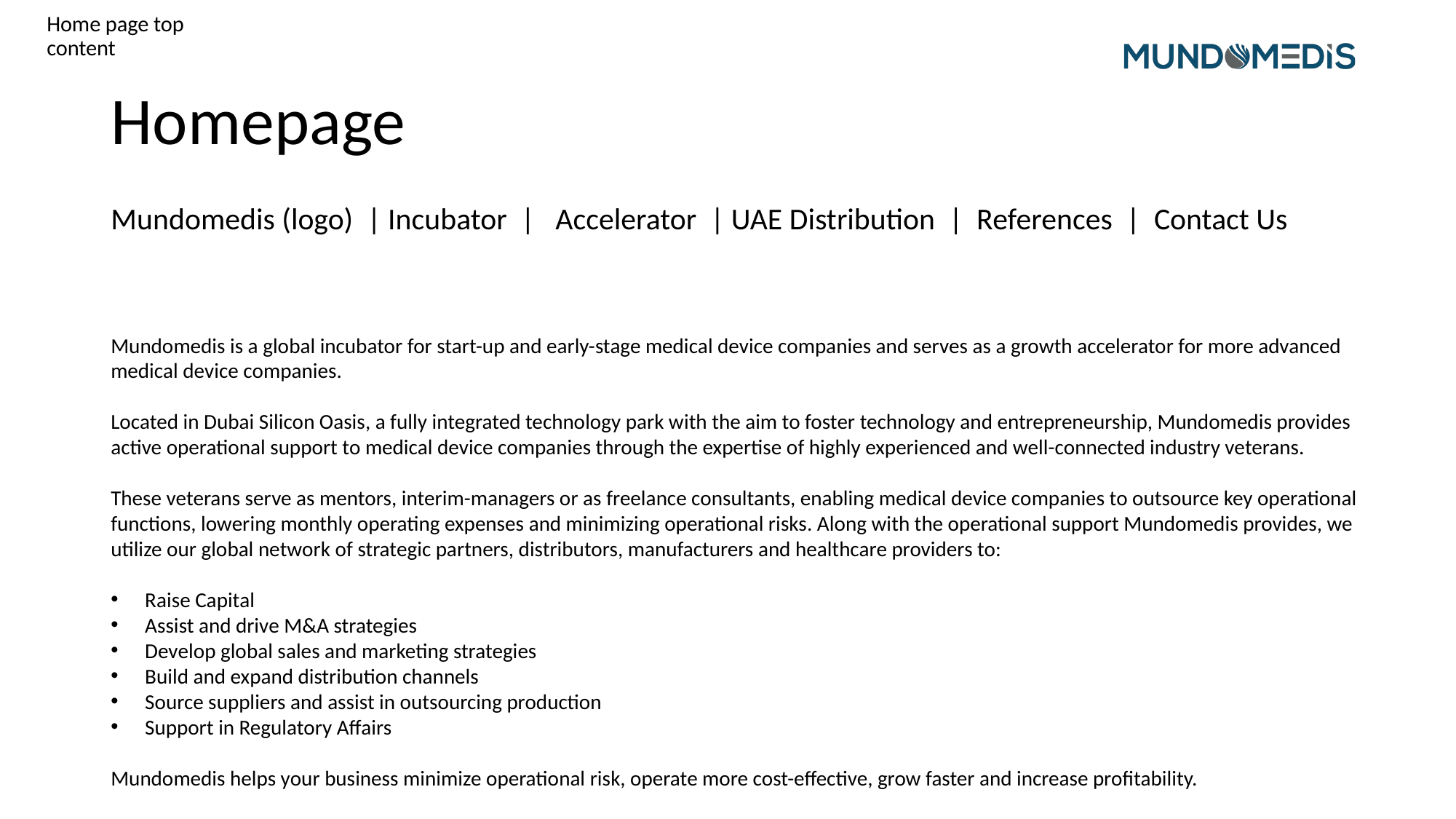

Home page top content
# Homepage
Mundomedis (logo)  | Incubator  |   Accelerator  | UAE Distribution  |  References  |  Contact Us
Mundomedis is a global incubator for start-up and early-stage medical device companies and serves as a growth accelerator for more advanced medical device companies.

Located in Dubai Silicon Oasis, a fully integrated technology park with the aim to foster technology and entrepreneurship, Mundomedis provides active operational support to medical device companies through the expertise of highly experienced and well-connected industry veterans.

These veterans serve as mentors, interim-managers or as freelance consultants, enabling medical device companies to outsource key operational functions, lowering monthly operating expenses and minimizing operational risks. Along with the operational support Mundomedis provides, we utilize our global network of strategic partners, distributors, manufacturers and healthcare providers to:

Raise Capital
Assist and drive M&A strategies
Develop global sales and marketing strategies
Build and expand distribution channels
Source suppliers and assist in outsourcing production
Support in Regulatory Affairs

Mundomedis helps your business minimize operational risk, operate more cost-effective, grow faster and increase profitability.